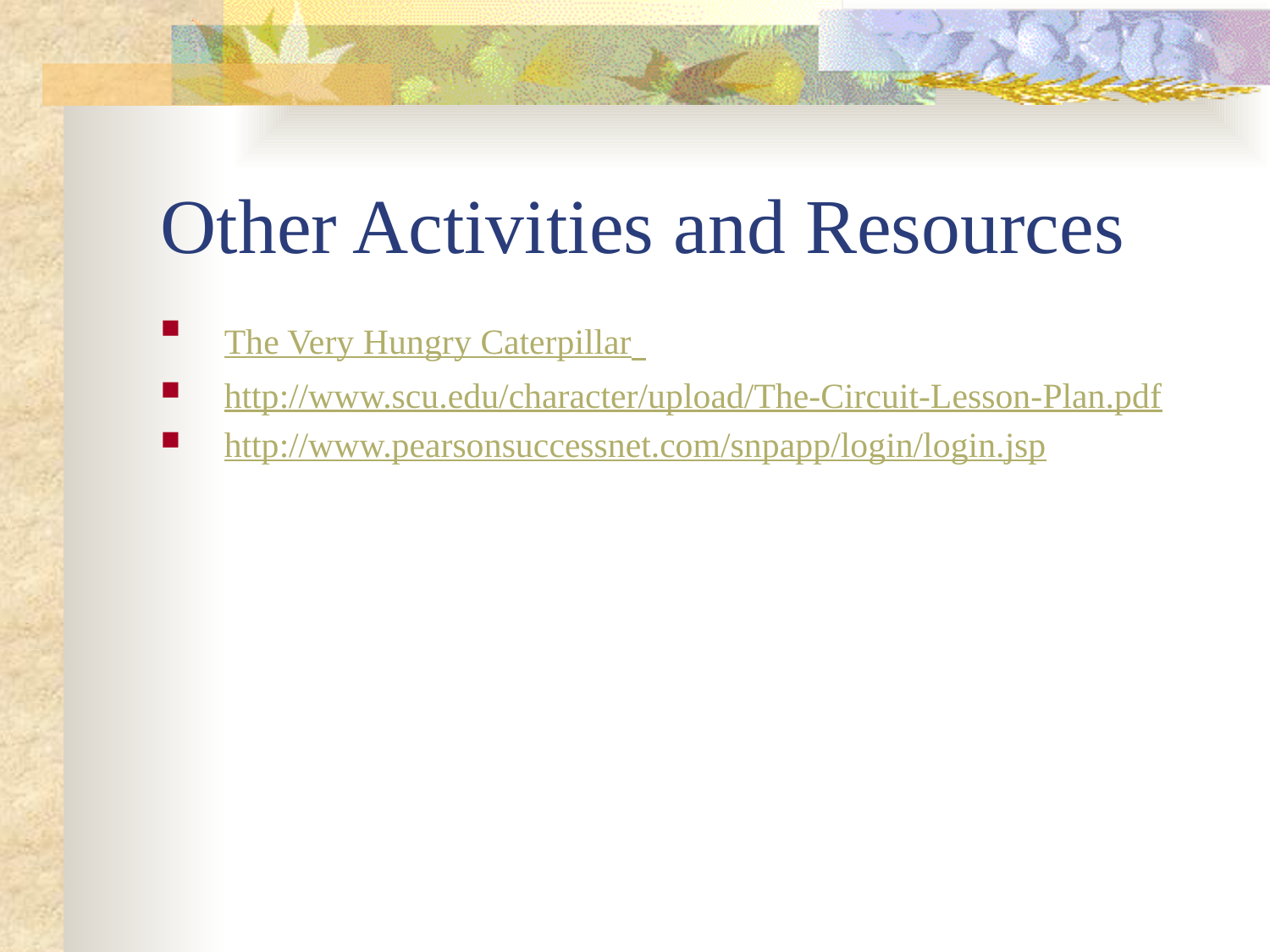

# Other Activities and Resources
The Very Hungry Caterpillar
http://www.scu.edu/character/upload/The-Circuit-Lesson-Plan.pdf
http://www.pearsonsuccessnet.com/snpapp/login/login.jsp